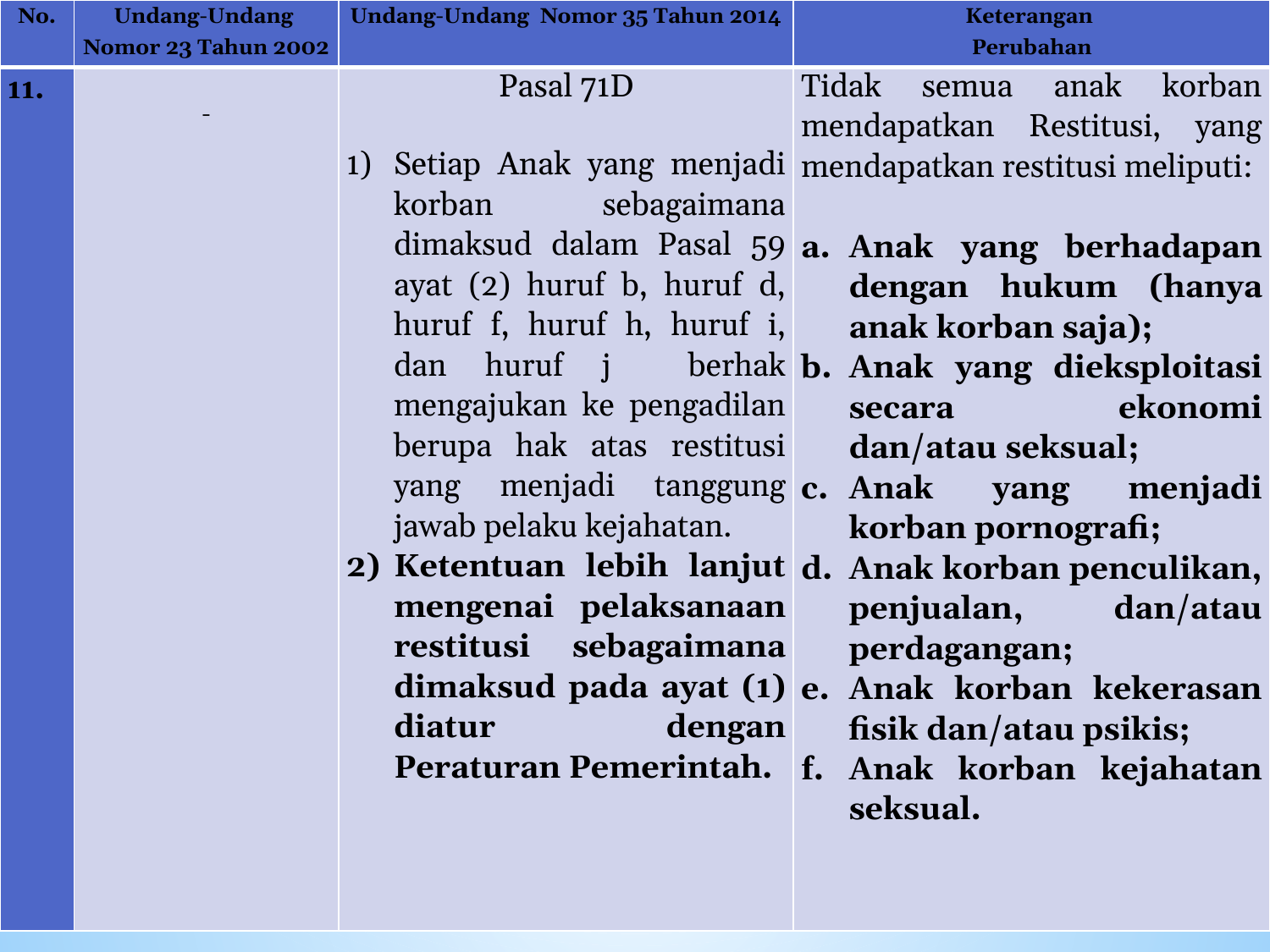

| No. | Undang-Undang Nomor 23 Tahun 2002 | Undang-Undang Nomor 35 Tahun 2014 | Keterangan Perubahan |
| --- | --- | --- | --- |
| 11. | - | Pasal 71D   Setiap Anak yang menjadi korban sebagaimana dimaksud dalam Pasal 59 ayat (2) huruf b, huruf d, huruf f, huruf h, huruf i, dan huruf j berhak mengajukan ke pengadilan berupa hak atas restitusi yang menjadi tanggung jawab pelaku kejahatan. Ketentuan lebih lanjut mengenai pelaksanaan restitusi sebagaimana dimaksud pada ayat (1) diatur dengan Peraturan Pemerintah. | Tidak semua anak korban mendapatkan Restitusi, yang mendapatkan restitusi meliputi: Anak yang berhadapan dengan hukum (hanya anak korban saja); Anak yang dieksploitasi secara ekonomi dan/atau seksual; Anak yang menjadi korban pornografi; Anak korban penculikan, penjualan, dan/atau perdagangan; Anak korban kekerasan fisik dan/atau psikis; Anak korban kejahatan seksual. |